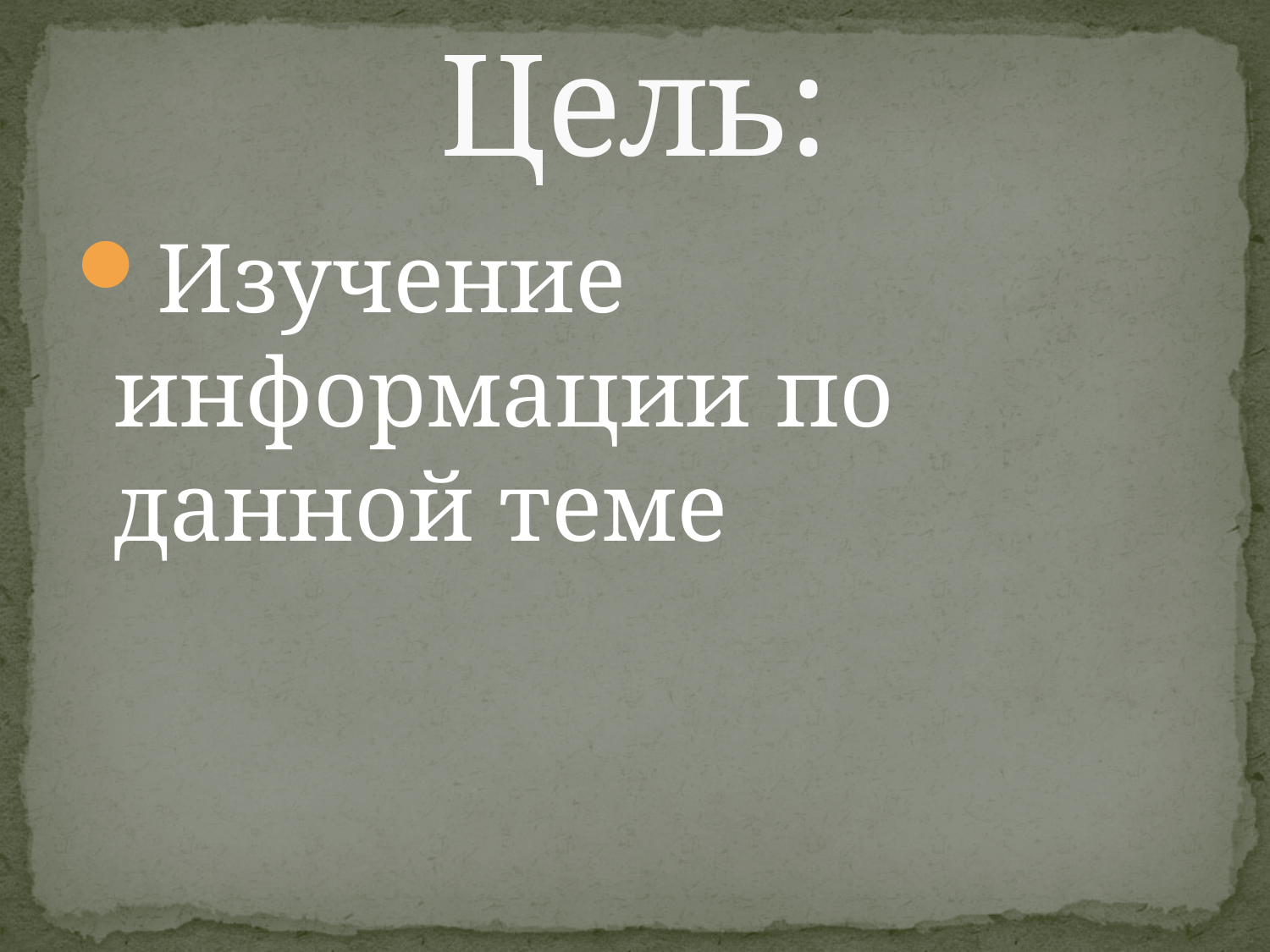

# Цель:
Изучение информации по данной теме